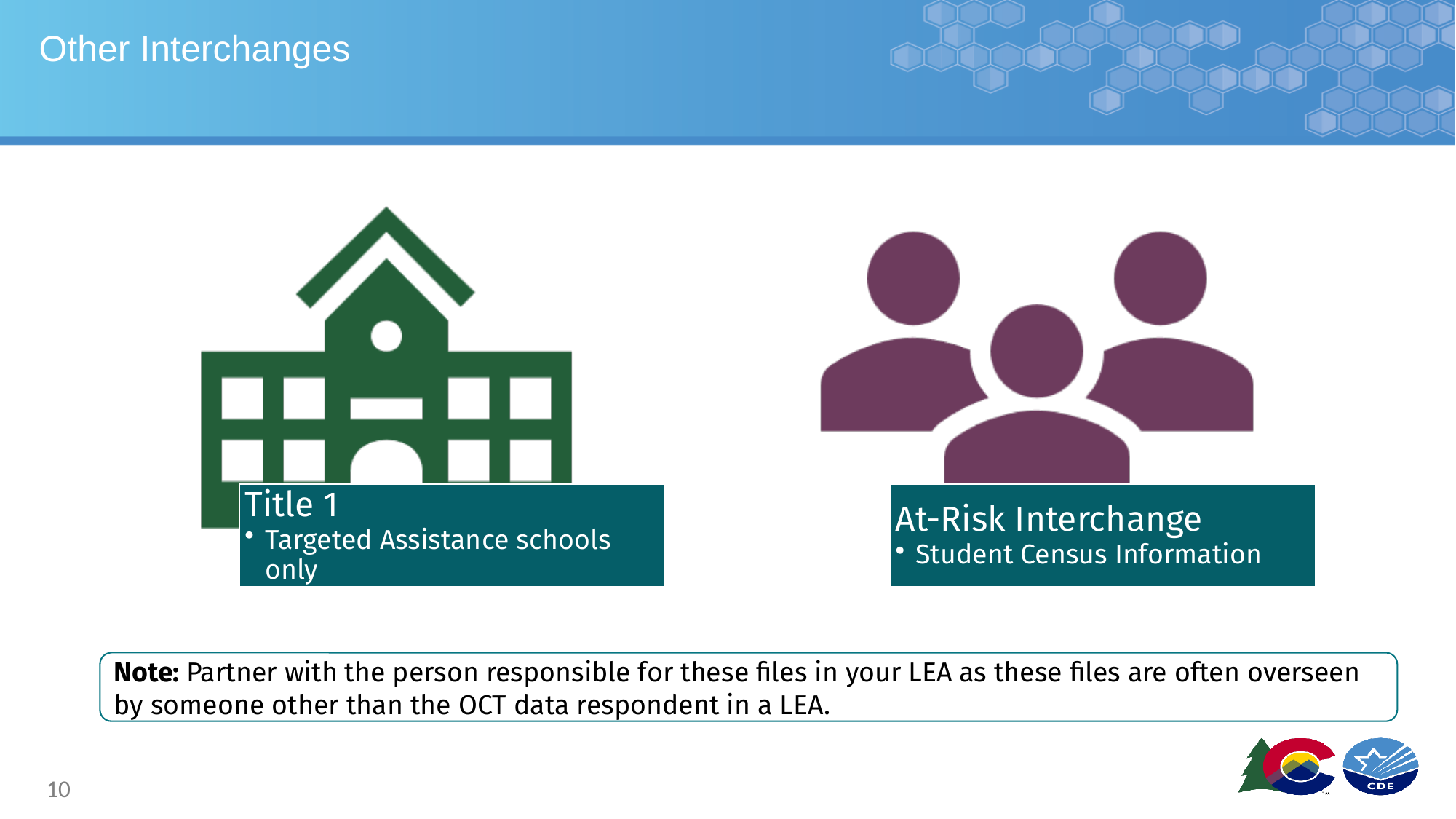

# Other Interchanges

Title 1
Targeted Assistance schools only
At-Risk Interchange
Student Census Information
Note: Partner with the person responsible for these files in your LEA as these files are often overseen by someone other than the OCT data respondent in a LEA.
10